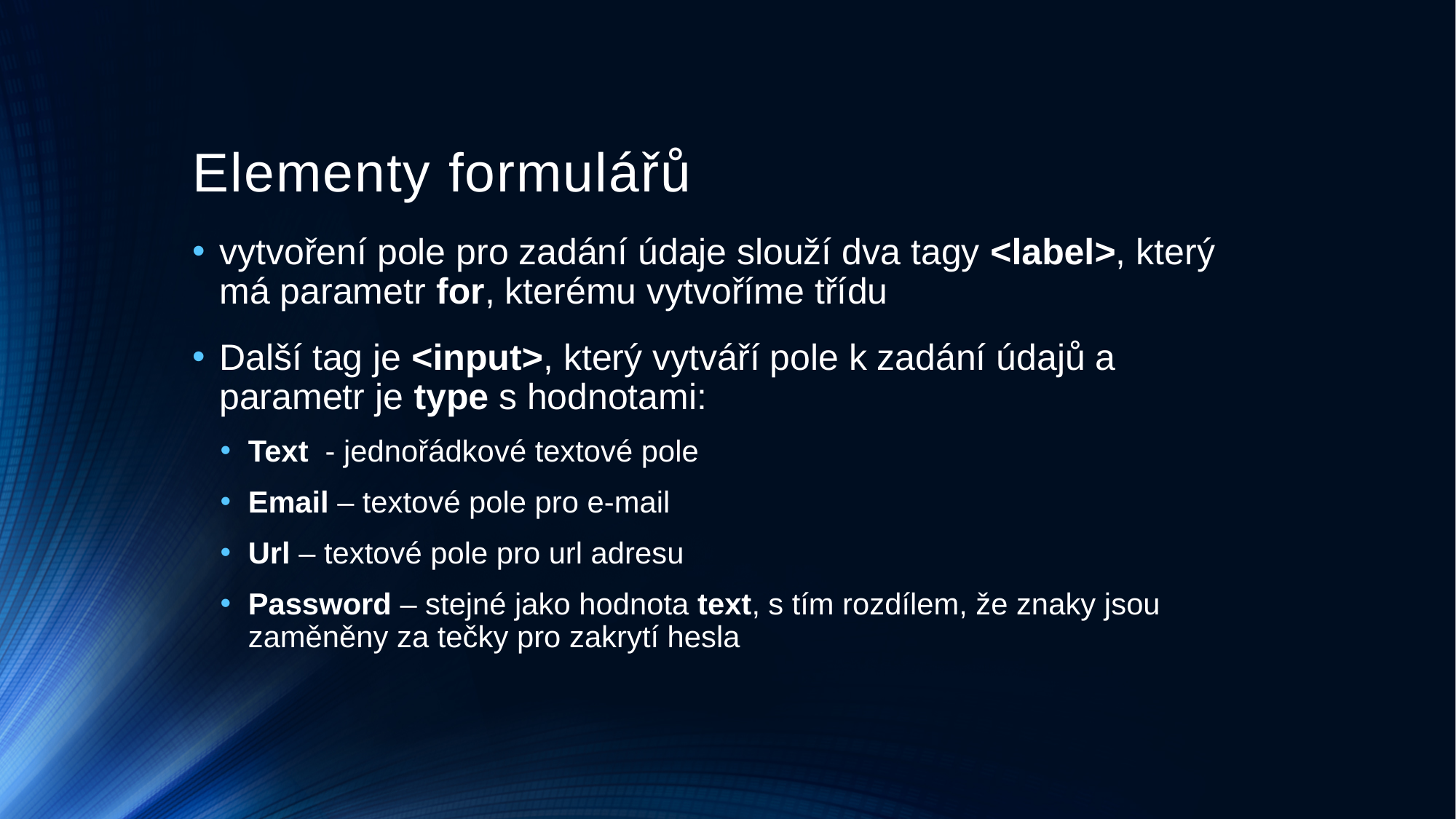

# Elementy formulářů
vytvoření pole pro zadání údaje slouží dva tagy <label>, který má parametr for, kterému vytvoříme třídu
Další tag je <input>, který vytváří pole k zadání údajů a parametr je type s hodnotami:
Text  - jednořádkové textové pole
Email – textové pole pro e-mail
Url – textové pole pro url adresu
Password – stejné jako hodnota text, s tím rozdílem, že znaky jsou zaměněny za tečky pro zakrytí hesla